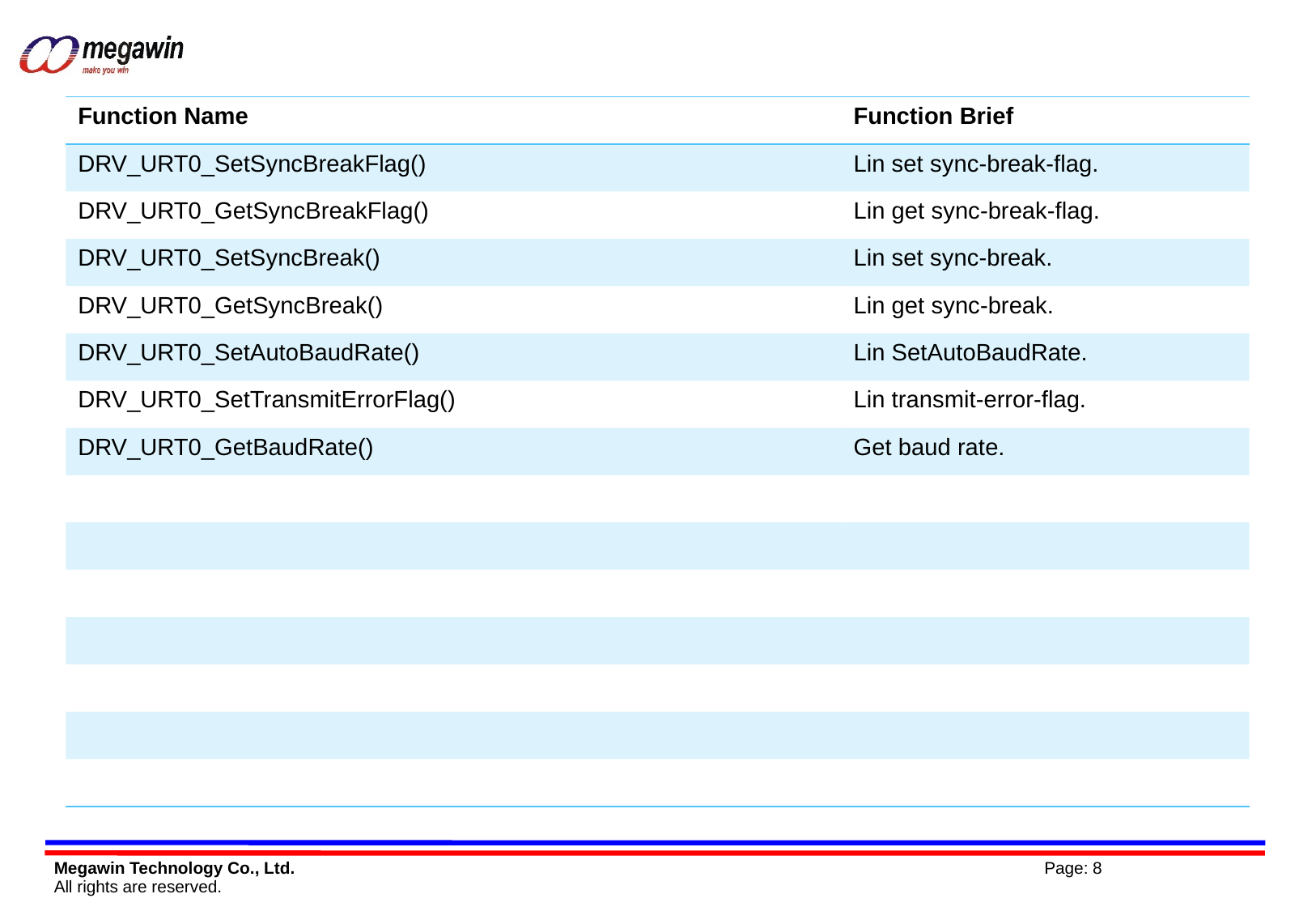

| Function Name | Function Brief |
| --- | --- |
| DRV\_URT0\_SetSyncBreakFlag() | Lin set sync-break-flag. |
| DRV\_URT0\_GetSyncBreakFlag() | Lin get sync-break-flag. |
| DRV\_URT0\_SetSyncBreak() | Lin set sync-break. |
| DRV\_URT0\_GetSyncBreak() | Lin get sync-break. |
| DRV\_URT0\_SetAutoBaudRate() | Lin SetAutoBaudRate. |
| DRV\_URT0\_SetTransmitErrorFlag() | Lin transmit-error-flag. |
| DRV\_URT0\_GetBaudRate() | Get baud rate. |
|  |  |
|  |  |
|  |  |
|  |  |
|  |  |
|  |  |
|  |  |